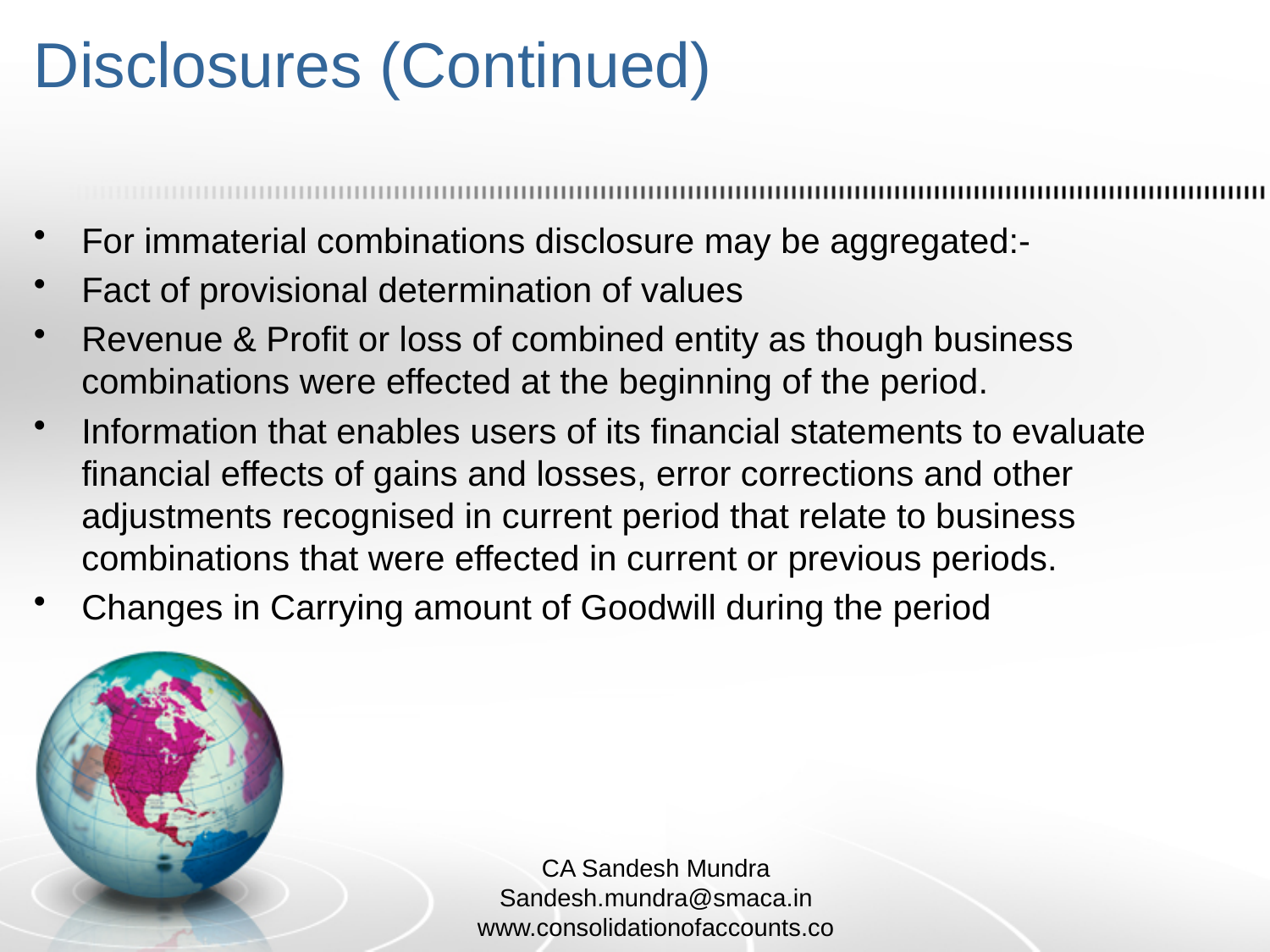

# Disclosures (Continued)
For immaterial combinations disclosure may be aggregated:-
Fact of provisional determination of values
Revenue & Profit or loss of combined entity as though business combinations were effected at the beginning of the period.
Information that enables users of its financial statements to evaluate financial effects of gains and losses, error corrections and other adjustments recognised in current period that relate to business combinations that were effected in current or previous periods.
Changes in Carrying amount of Goodwill during the period